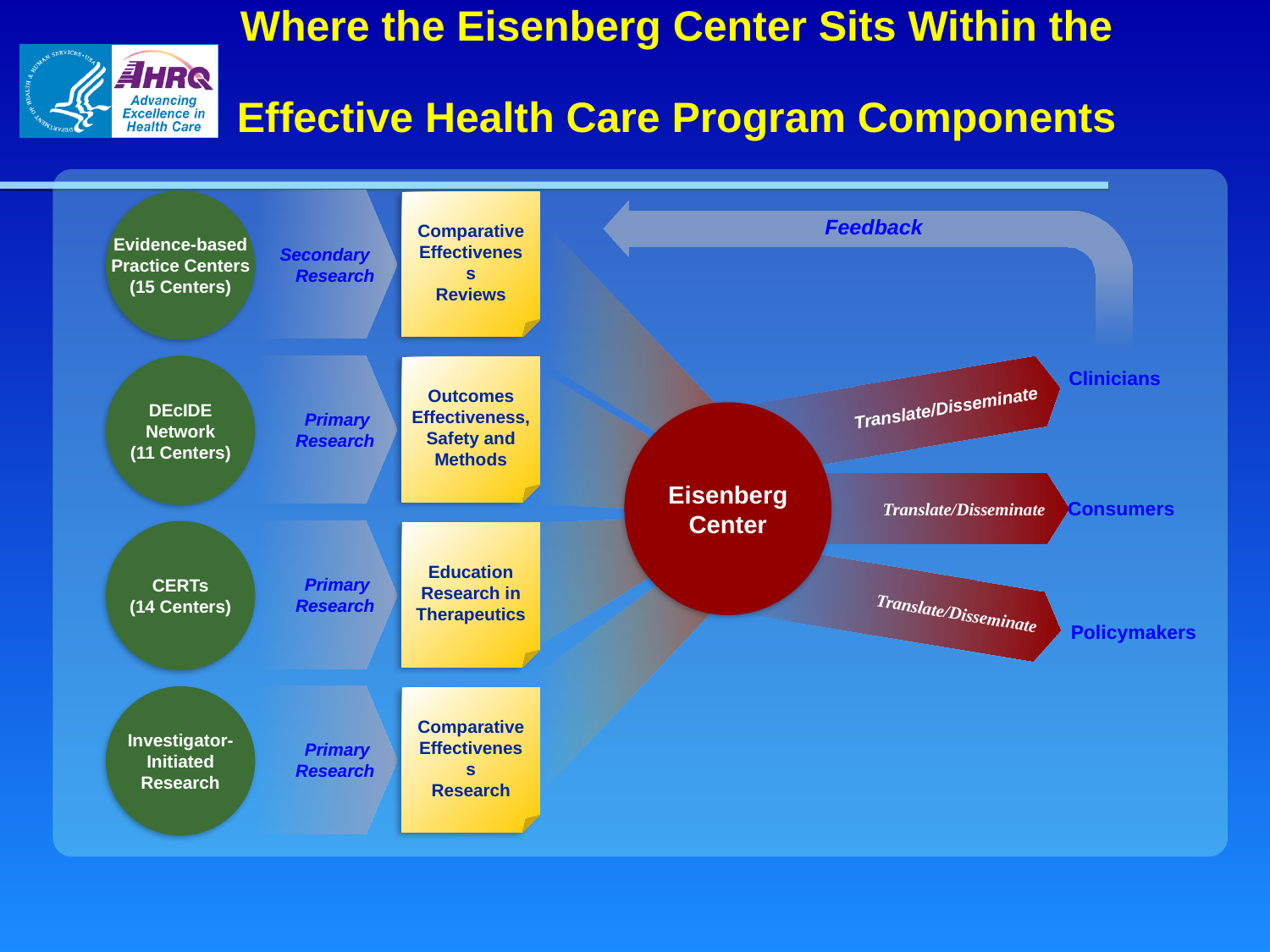

# Where the Eisenberg Center Sits Within the Effective Health Care Program Components

Secondary
Research
Evidence-based
Practice Centers
(15 Centers)

Comparative
Effectiveness
Reviews
	Feedback
Primary
Research
DEcIDE
Network
(11 Centers)
Outcomes Effectiveness, Safety and Methods

Clinicians
Translate/Disseminate
Eisenberg Center
Translate/Disseminate
Consumers

Primary
Research
CERTs
(14 Centers)
Education Research in Therapeutics

Translate/Disseminate
Policymakers
Primary
Research
Investigator-
Initiated
Research
Comparative
Effectiveness
Research